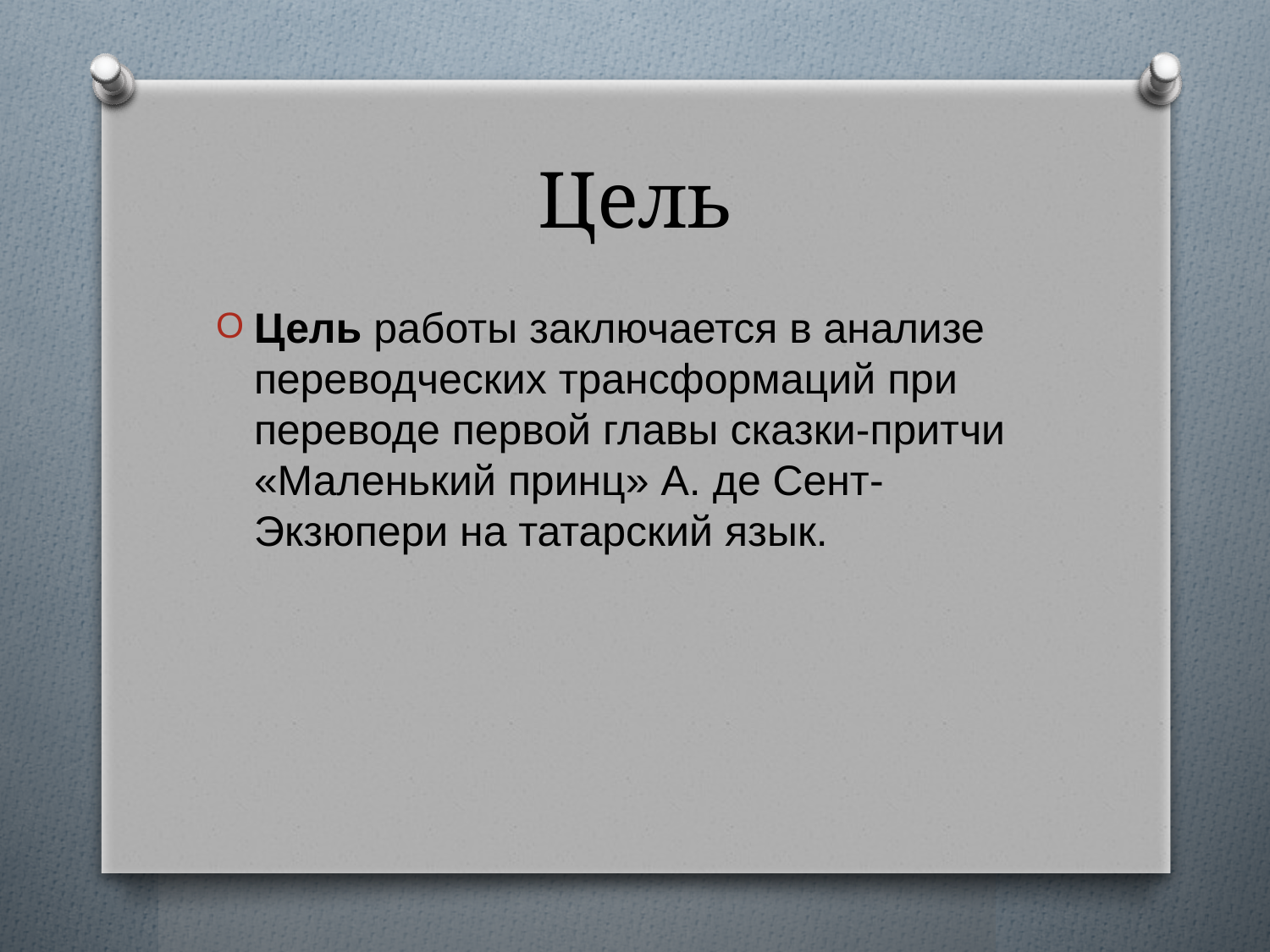

# Цель
Цель работы заключается в анализе переводческих трансформаций при переводе первой главы сказки-притчи «Маленький принц» А. де Сент-Экзюпери на татарский язык.